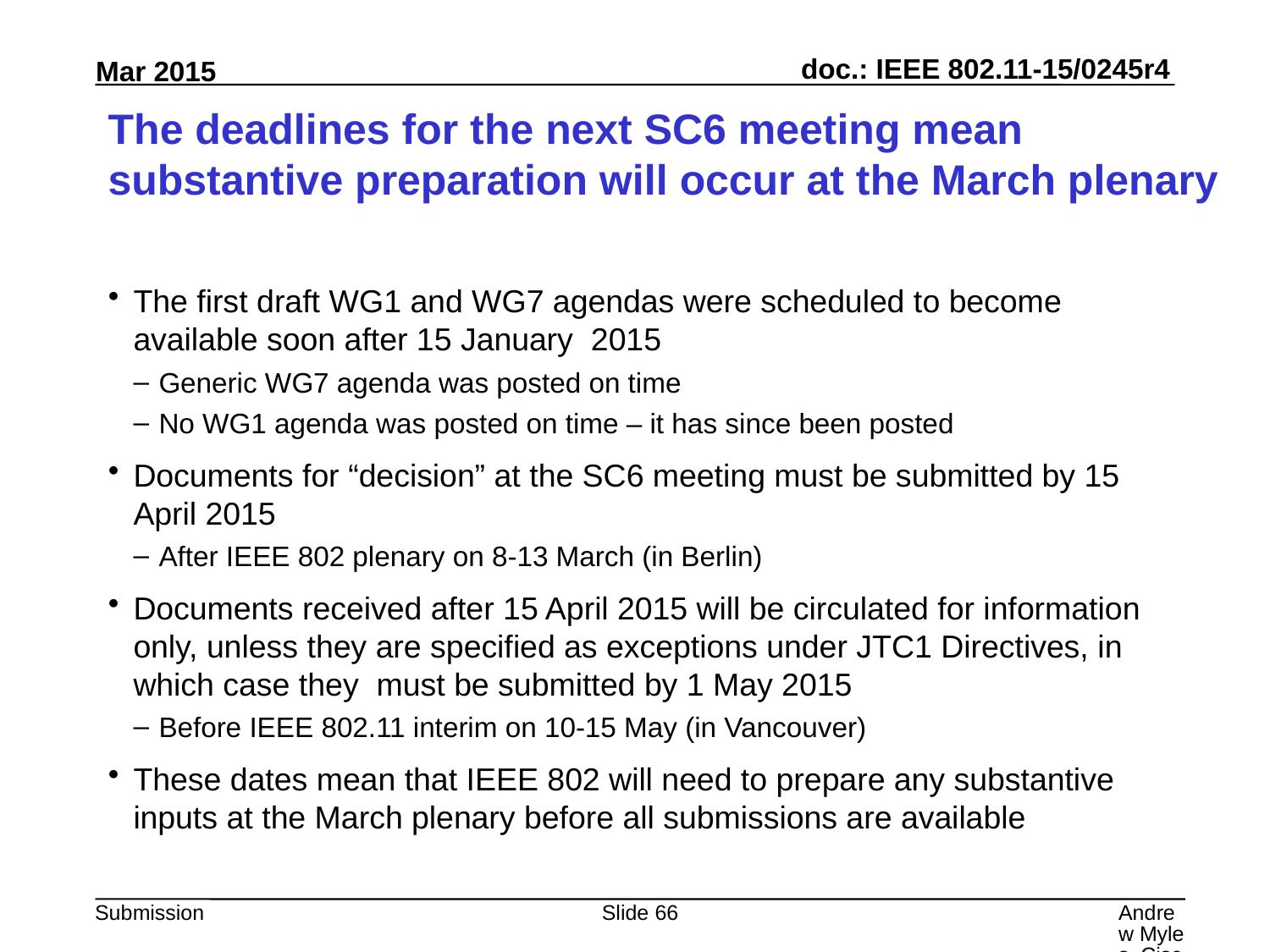

# The deadlines for the next SC6 meeting mean substantive preparation will occur at the March plenary
The first draft WG1 and WG7 agendas were scheduled to become available soon after 15 January  2015
Generic WG7 agenda was posted on time
No WG1 agenda was posted on time – it has since been posted
Documents for “decision” at the SC6 meeting must be submitted by 15 April 2015
After IEEE 802 plenary on 8-13 March (in Berlin)
Documents received after 15 April 2015 will be circulated for information only, unless they are specified as exceptions under JTC1 Directives, in which case they  must be submitted by 1 May 2015
Before IEEE 802.11 interim on 10-15 May (in Vancouver)
These dates mean that IEEE 802 will need to prepare any substantive inputs at the March plenary before all submissions are available
Slide 66
Andrew Myles, Cisco